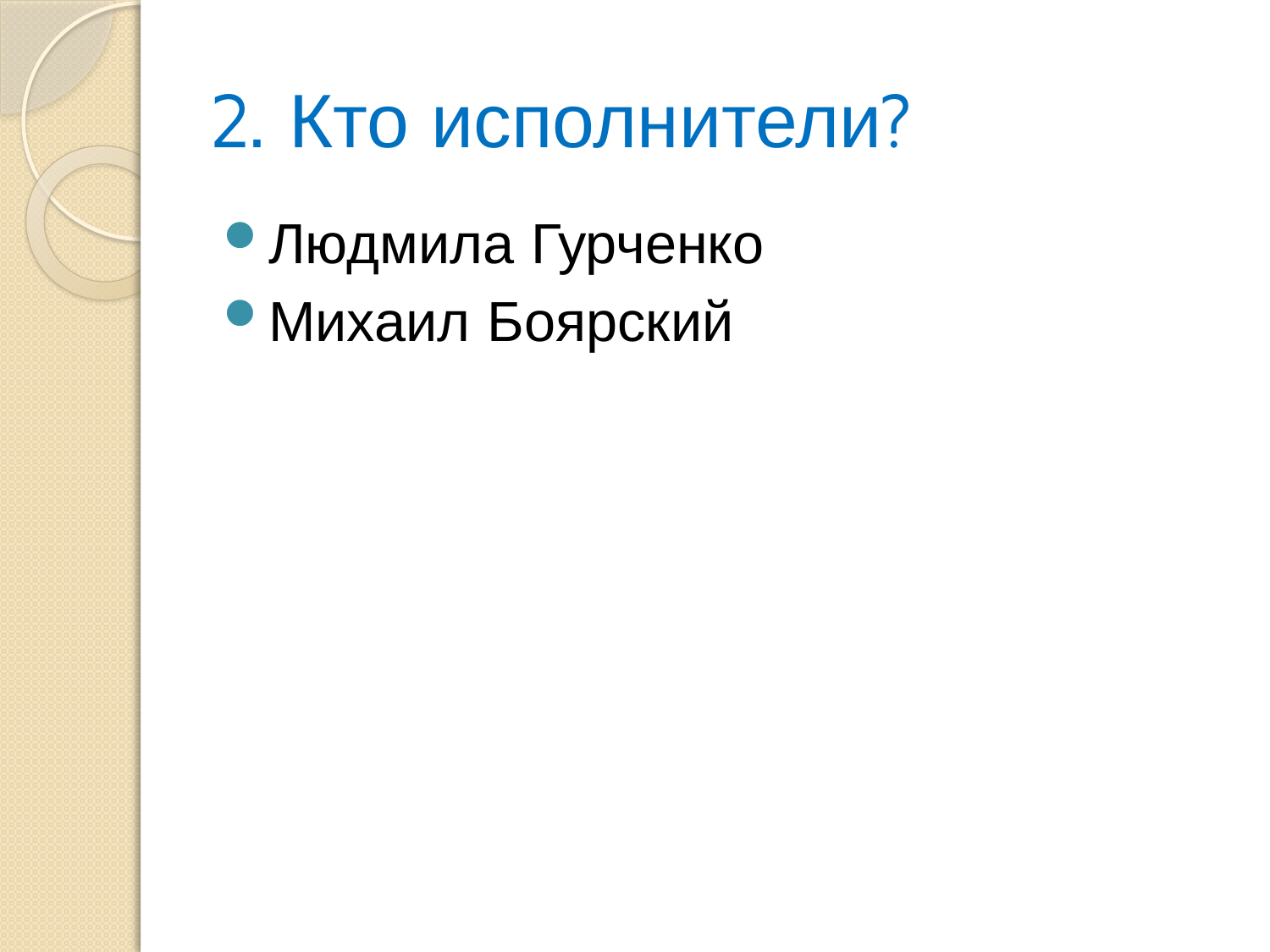

# 2. Кто исполнители?
Людмила Гурченко
Михаил Боярский